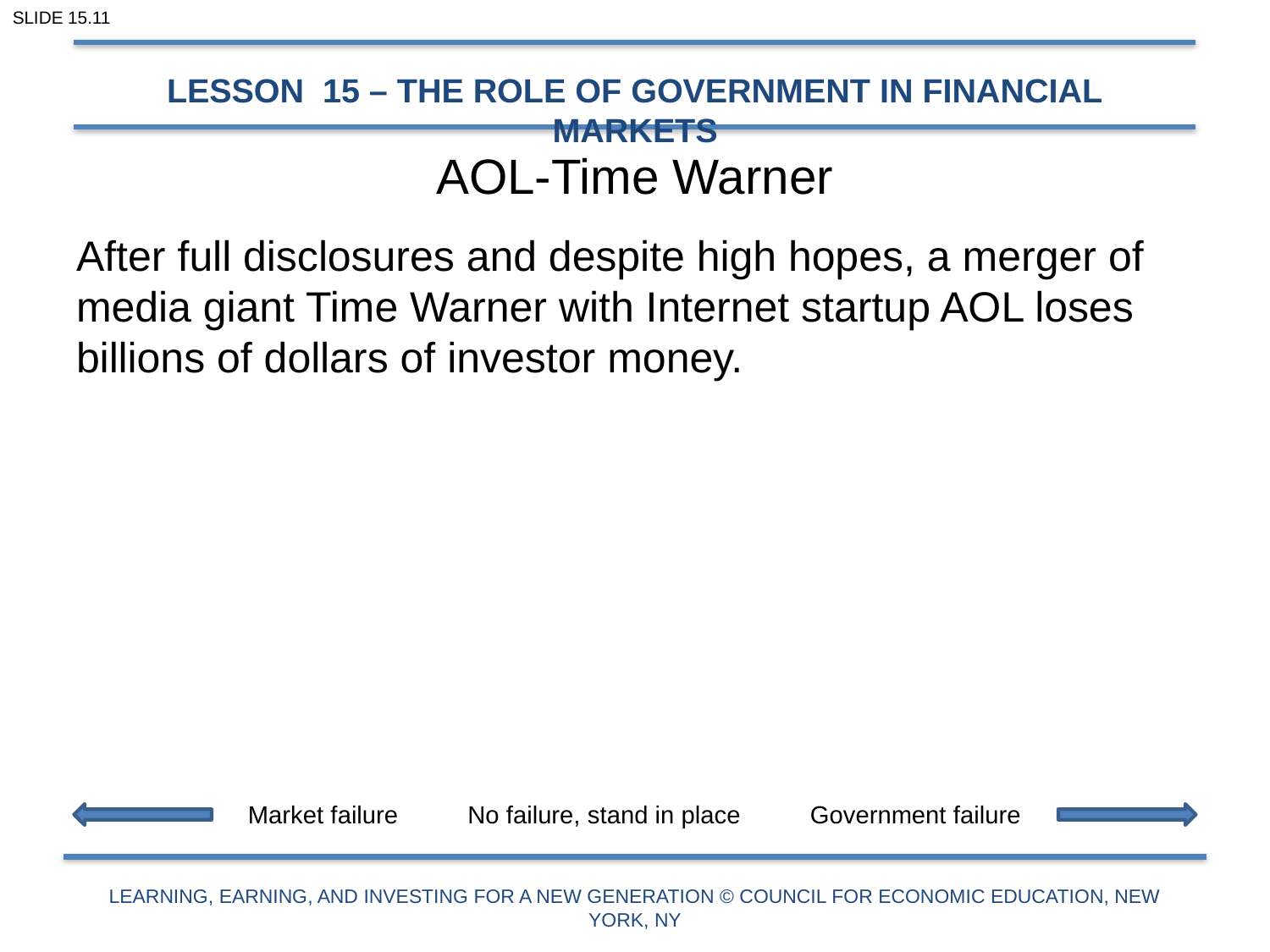

Slide 15.11
Lesson  15 – The Role of Government in Financial Markets
# AOL-Time Warner
After full disclosures and despite high hopes, a merger of media giant Time Warner with Internet startup AOL loses billions of dollars of investor money.
Market failure          No failure, stand in place          Government failure